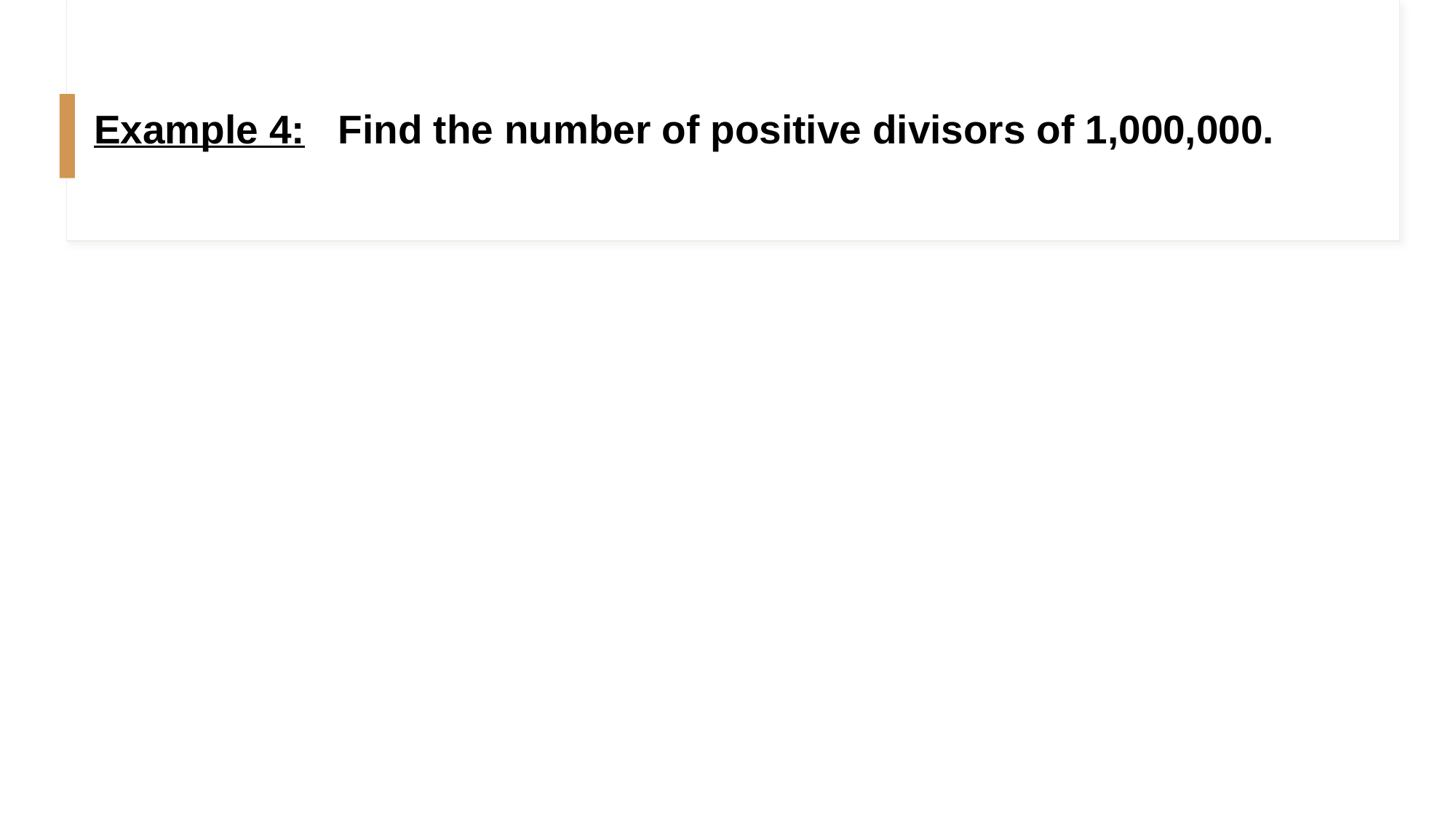

# Example 4:   Find the number of positive divisors of 1,000,000.